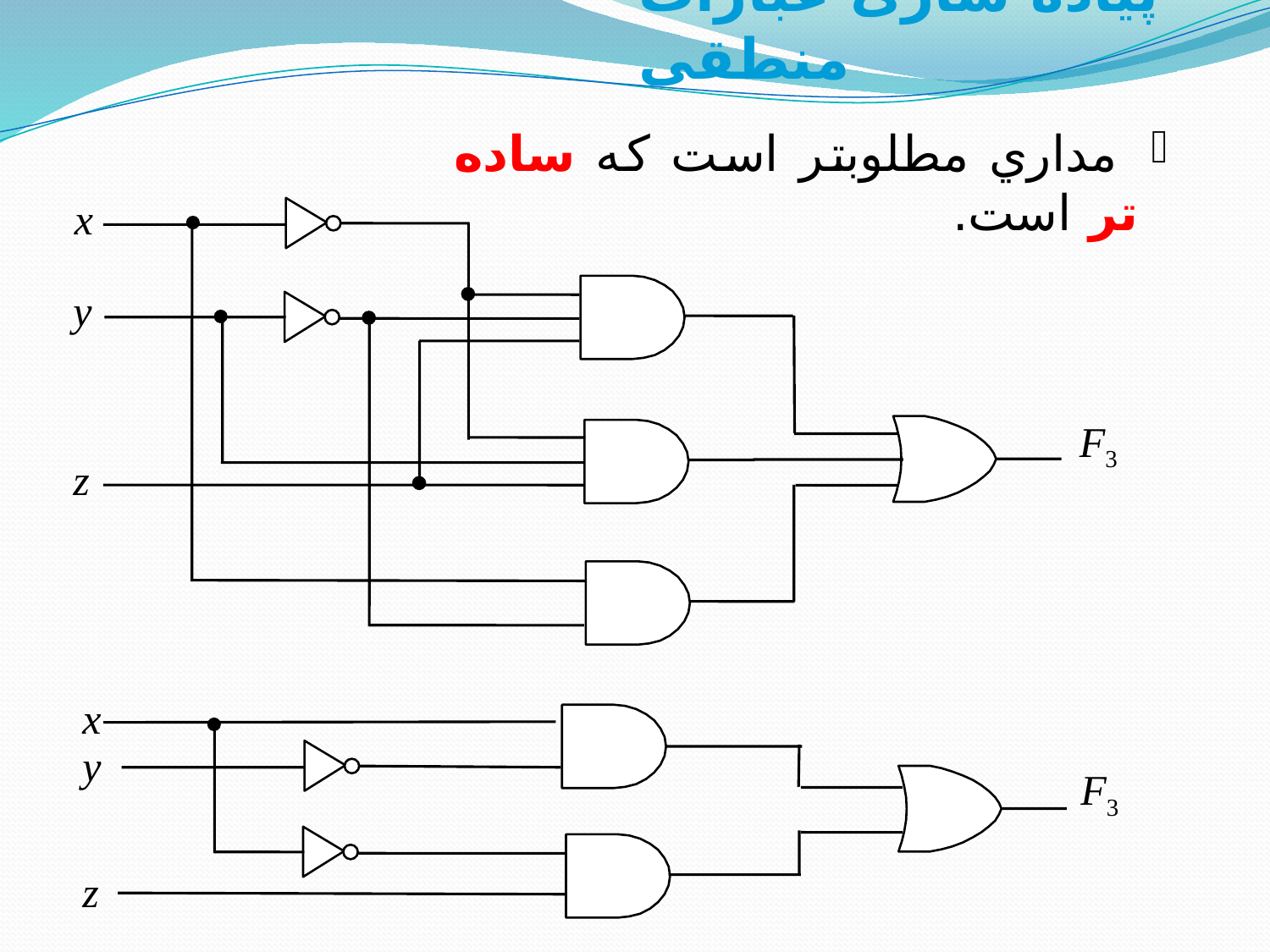

# - پیاده سازی عبارات منطقی
 مداري مطلوبتر است که ساده تر است.
x

y

F3

z

x

y

F3

z